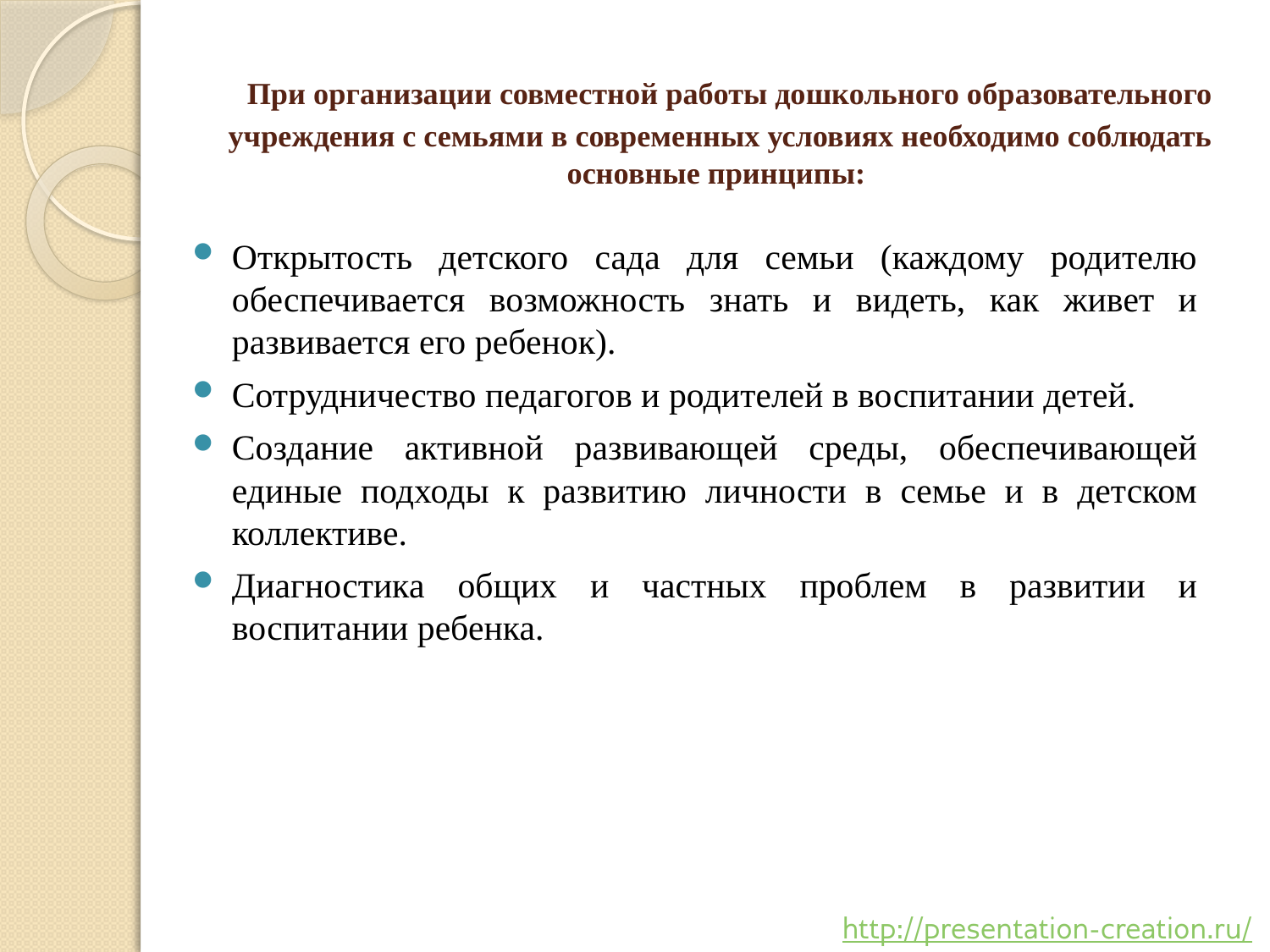

# При организации совместной работы дошкольного образовательного учреждения с семьями в современных условиях необходимо соблюдать основные принципы:
Открытость детского сада для семьи (каждому родителю обеспечивается возможность знать и видеть, как живет и развивается его ребенок).
Сотрудничество педагогов и родителей в воспитании детей.
Создание активной развивающей среды, обеспечивающей единые подходы к развитию личности в семье и в детском коллективе.
Диагностика общих и частных проблем в развитии и воспитании ребенка.